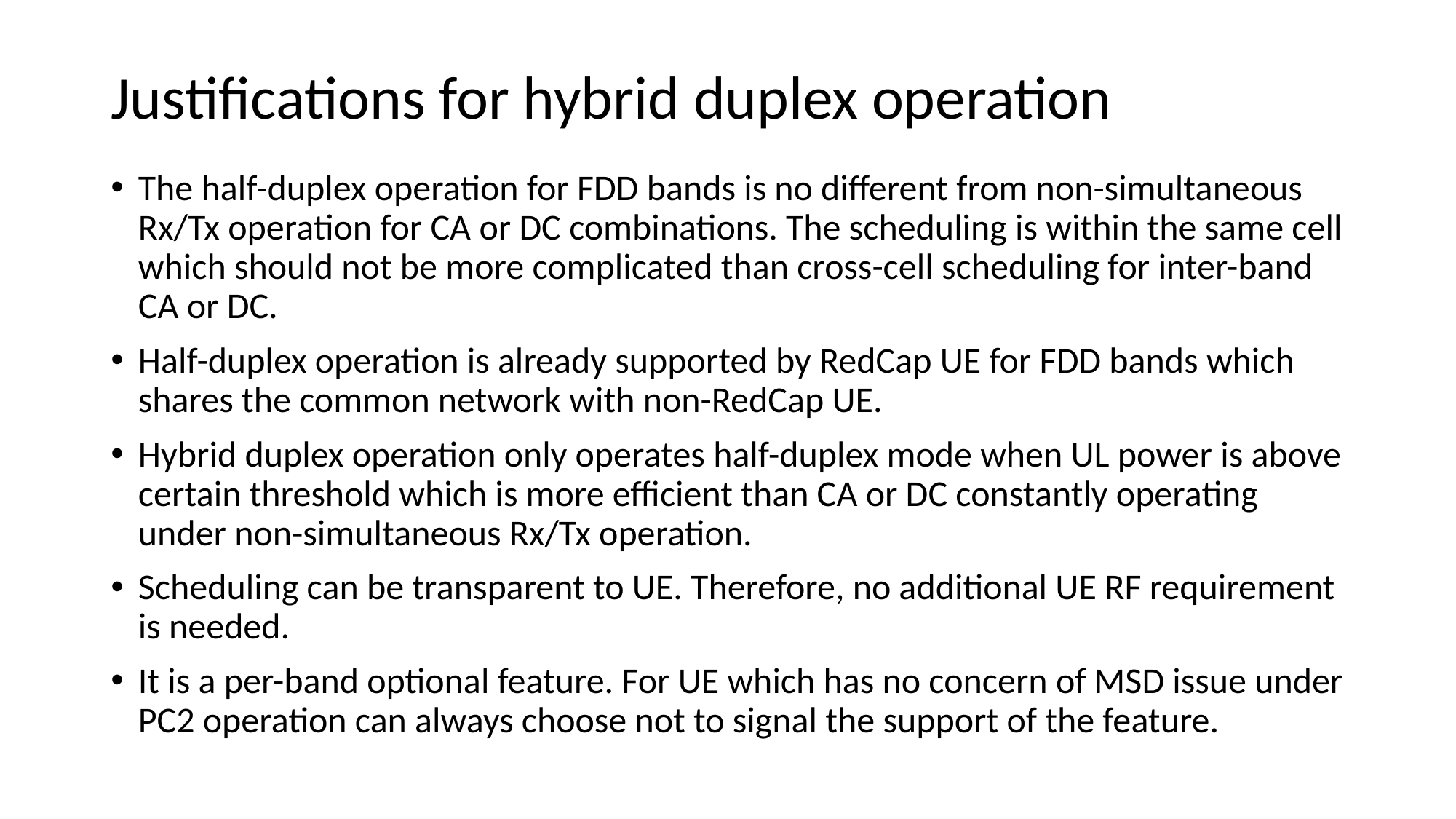

# Justifications for hybrid duplex operation
The half-duplex operation for FDD bands is no different from non-simultaneous Rx/Tx operation for CA or DC combinations. The scheduling is within the same cell which should not be more complicated than cross-cell scheduling for inter-band CA or DC.
Half-duplex operation is already supported by RedCap UE for FDD bands which shares the common network with non-RedCap UE.
Hybrid duplex operation only operates half-duplex mode when UL power is above certain threshold which is more efficient than CA or DC constantly operating under non-simultaneous Rx/Tx operation.
Scheduling can be transparent to UE. Therefore, no additional UE RF requirement is needed.
It is a per-band optional feature. For UE which has no concern of MSD issue under PC2 operation can always choose not to signal the support of the feature.